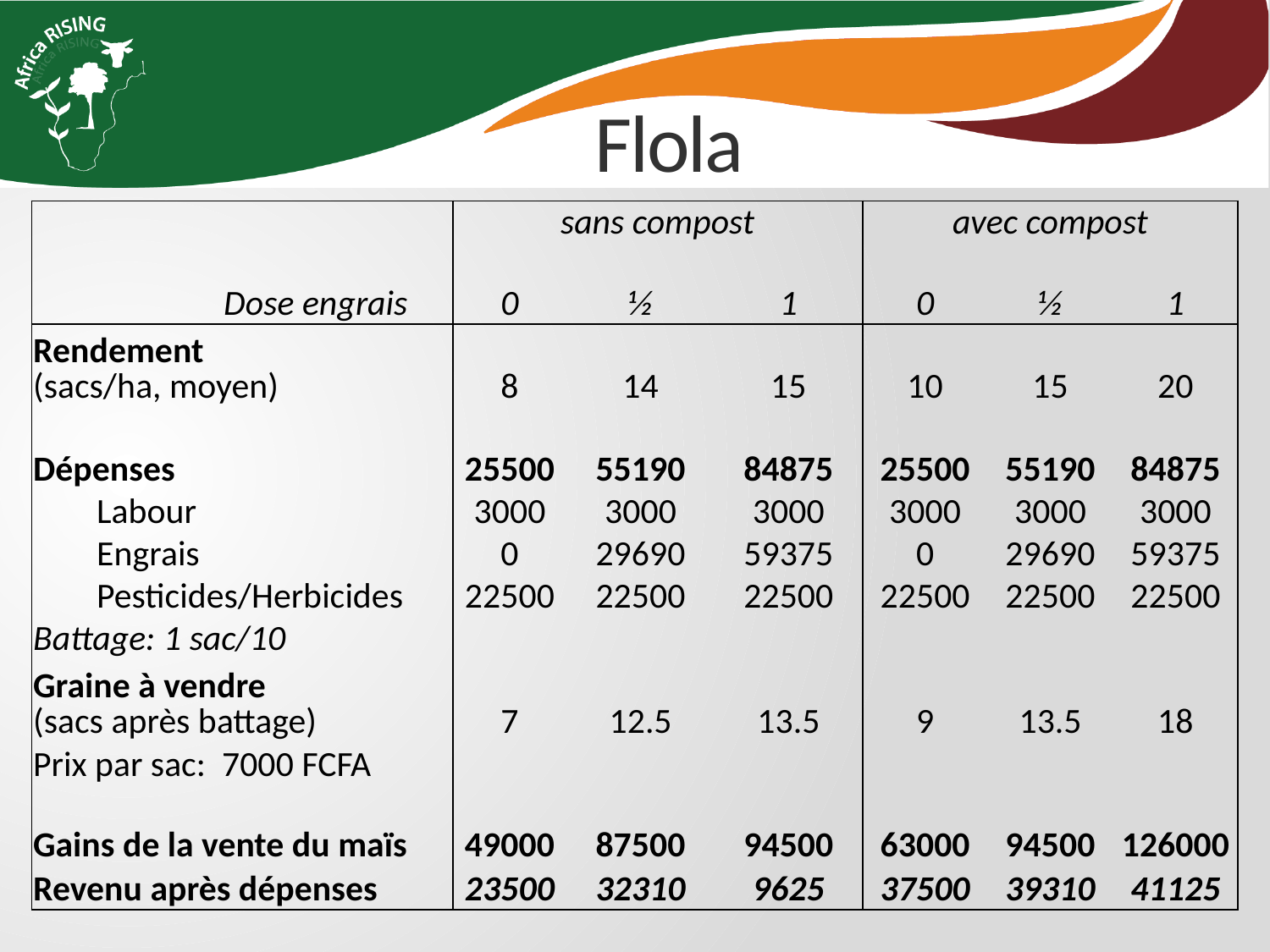

# Flola
|  | sans compost |  |  | avec compost |  |  |
| --- | --- | --- | --- | --- | --- | --- |
| Dose engrais | 0 | ½ | 1 | 0 | ½ | 1 |
| Rendement (sacs/ha, moyen) | 8 | 14 | 15 | 10 | 15 | 20 |
| Dépenses | 25500 | 55190 | 84875 | 25500 | 55190 | 84875 |
| Labour | 3000 | 3000 | 3000 | 3000 | 3000 | 3000 |
| Engrais | 0 | 29690 | 59375 | 0 | 29690 | 59375 |
| Pesticides/Herbicides | 22500 | 22500 | 22500 | 22500 | 22500 | 22500 |
| Battage: 1 sac/10 |  |  |  |  |  |  |
| Graine à vendre (sacs après battage) | 7 | 12.5 | 13.5 | 9 | 13.5 | 18 |
| Prix par sac: 7000 FCFA |  |  |  |  |  |  |
| Gains de la vente du maïs | 49000 | 87500 | 94500 | 63000 | 94500 | 126000 |
| Revenu après dépenses | 23500 | 32310 | 9625 | 37500 | 39310 | 41125 |